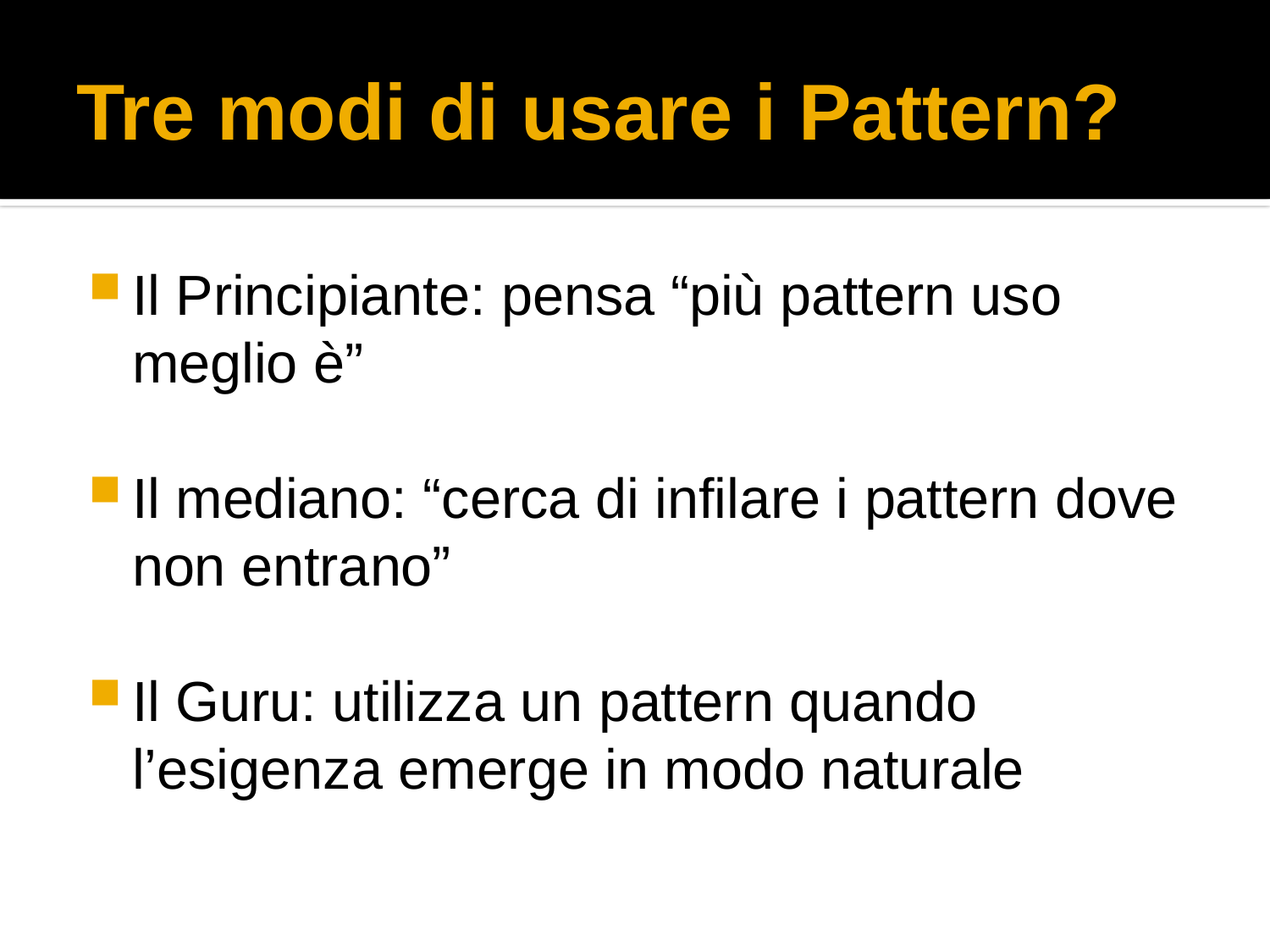

# Tre modi di usare i Pattern?
Il Principiante: pensa “più pattern uso meglio è”

Il mediano: “cerca di infilare i pattern dove non entrano”

Il Guru: utilizza un pattern quando l’esigenza emerge in modo naturale